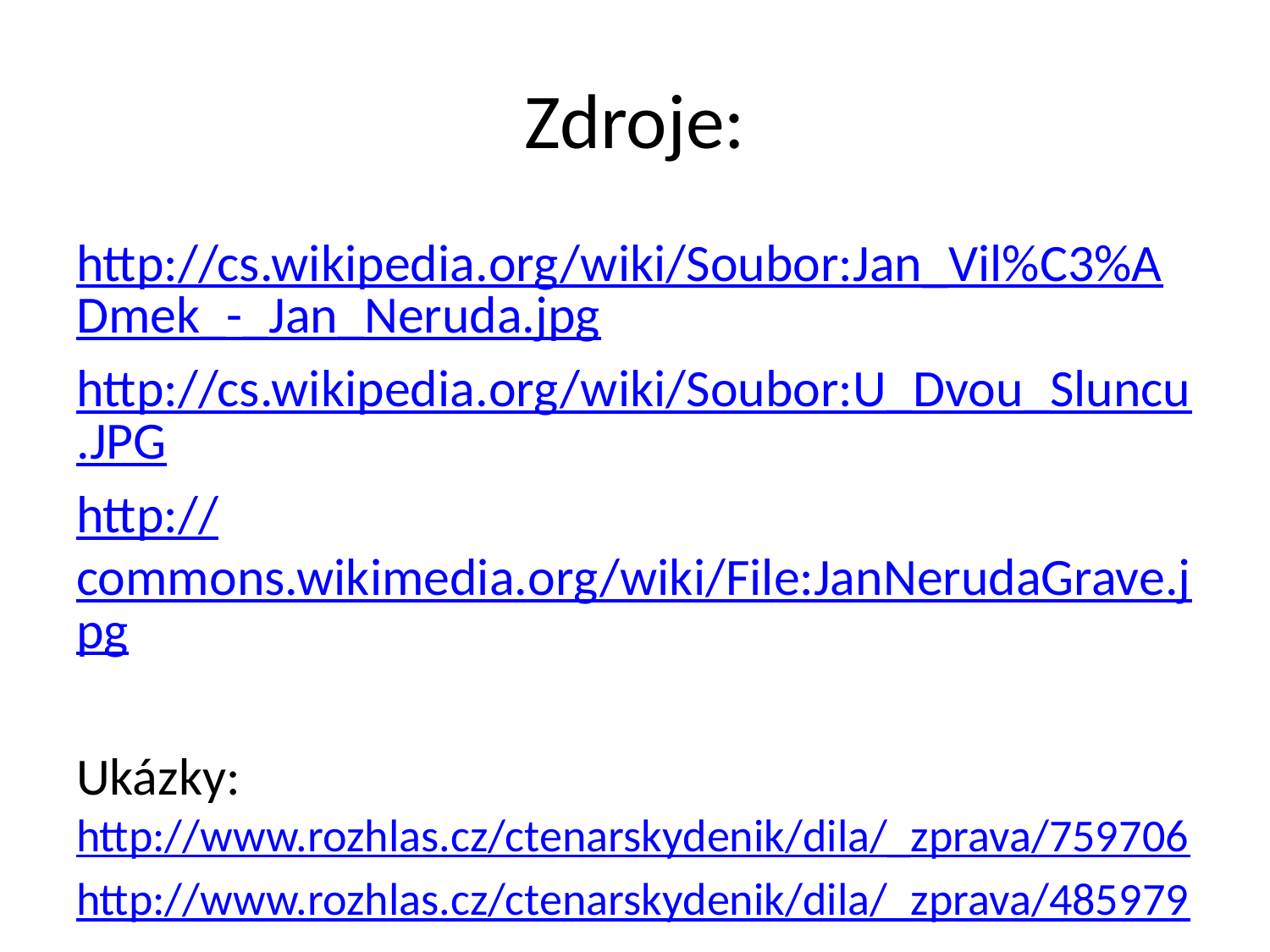

# Zdroje:
http://cs.wikipedia.org/wiki/Soubor:Jan_Vil%C3%ADmek_-_Jan_Neruda.jpg
http://cs.wikipedia.org/wiki/Soubor:U_Dvou_Sluncu.JPG
http://commons.wikimedia.org/wiki/File:JanNerudaGrave.jpg

Ukázky:
http://www.rozhlas.cz/ctenarskydenik/dila/_zprava/759706
http://www.rozhlas.cz/ctenarskydenik/dila/_zprava/485979